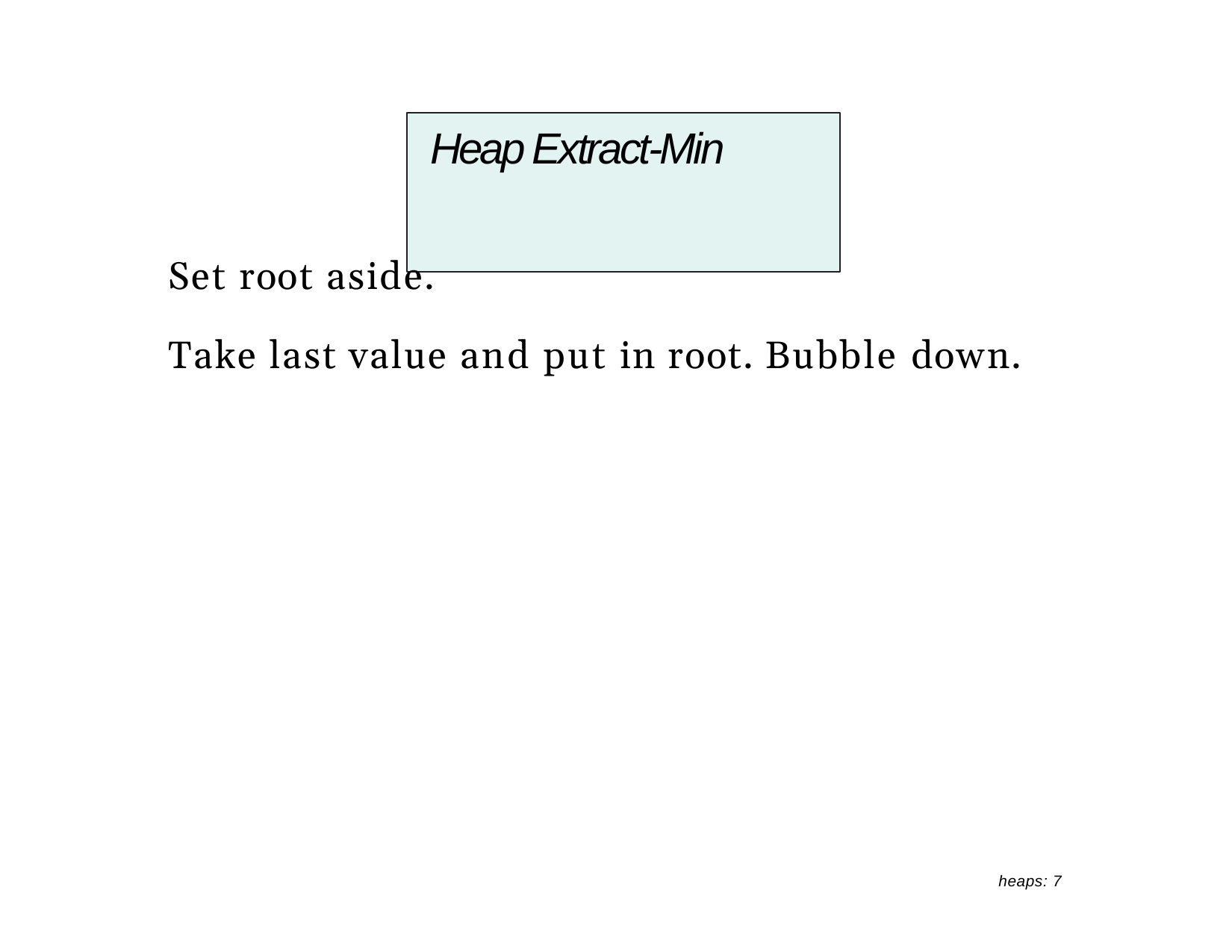

# Heap Extract-Min
Set root aside.
Take last value and put in root. Bubble down.
heaps: 7